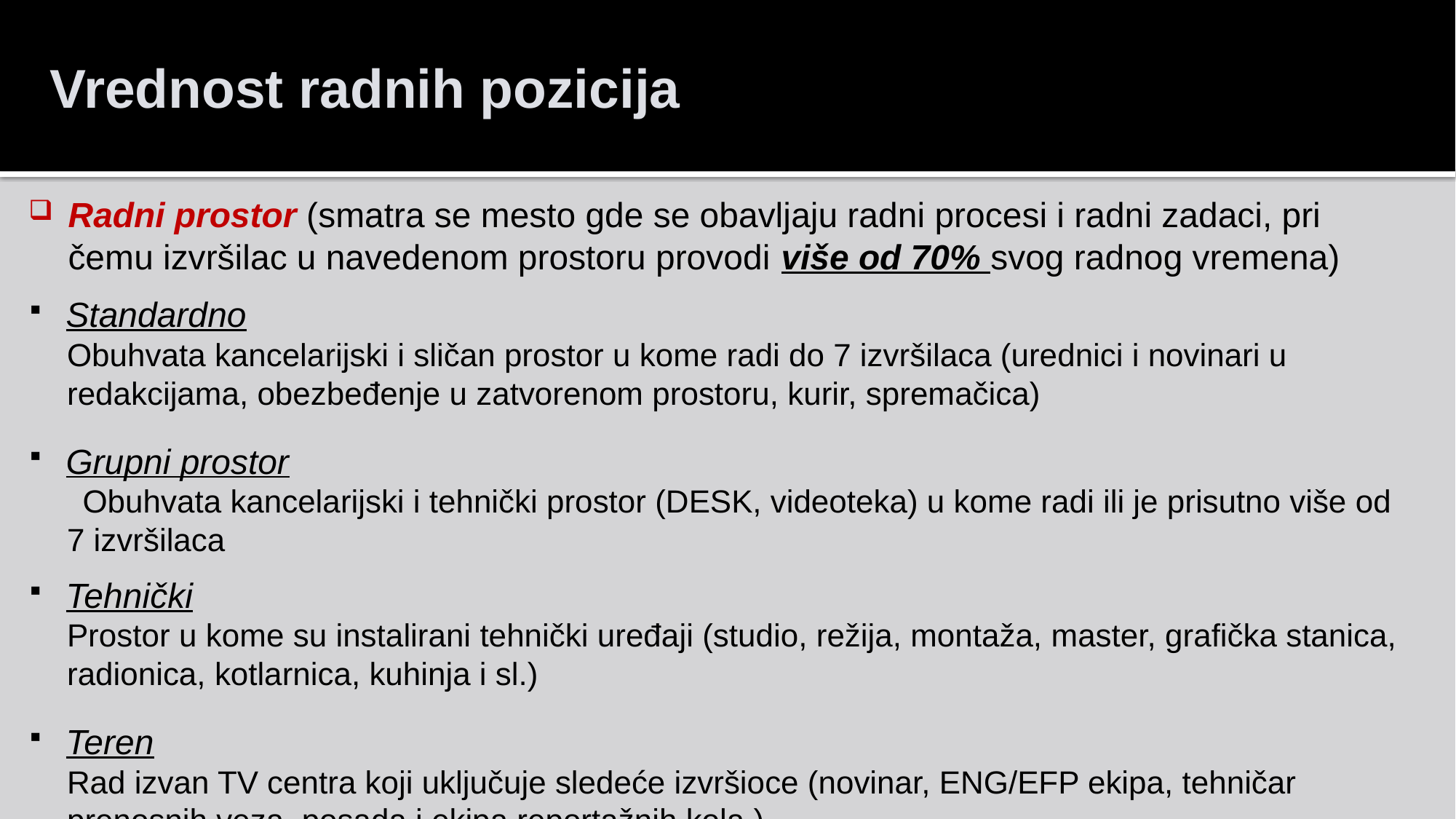

Vrednost radnih pozicija
Radni prostor (smatra se mesto gde se obavljaju radni procesi i radni zadaci, pri čemu izvršilac u navedenom prostoru provodi više od 70% svog radnog vremena)

Standardno
Obuhvata kancelarijski i sličan prostor u kome radi do 7 izvršilaca (urednici i novinari u redakcijama, obezbeđenje u zatvorenom prostoru, kurir, spremačica)

Grupni prostor
      Obuhvata kancelarijski i tehnički prostor (DESK, videoteka) u kome radi ili je prisutno više od 7 izvršilaca

Tehnički
Prostor u kome su instalirani tehnički uređaji (studio, režija, montaža, master, grafička stanica, radionica, kotlarnica, kuhinja i sl.)

Teren
Rad izvan TV centra koji uključuje sledeće izvršioce (novinar, ENG/EFP ekipa, tehničar prenosnih veza, posada i ekipa reportažnih kola )